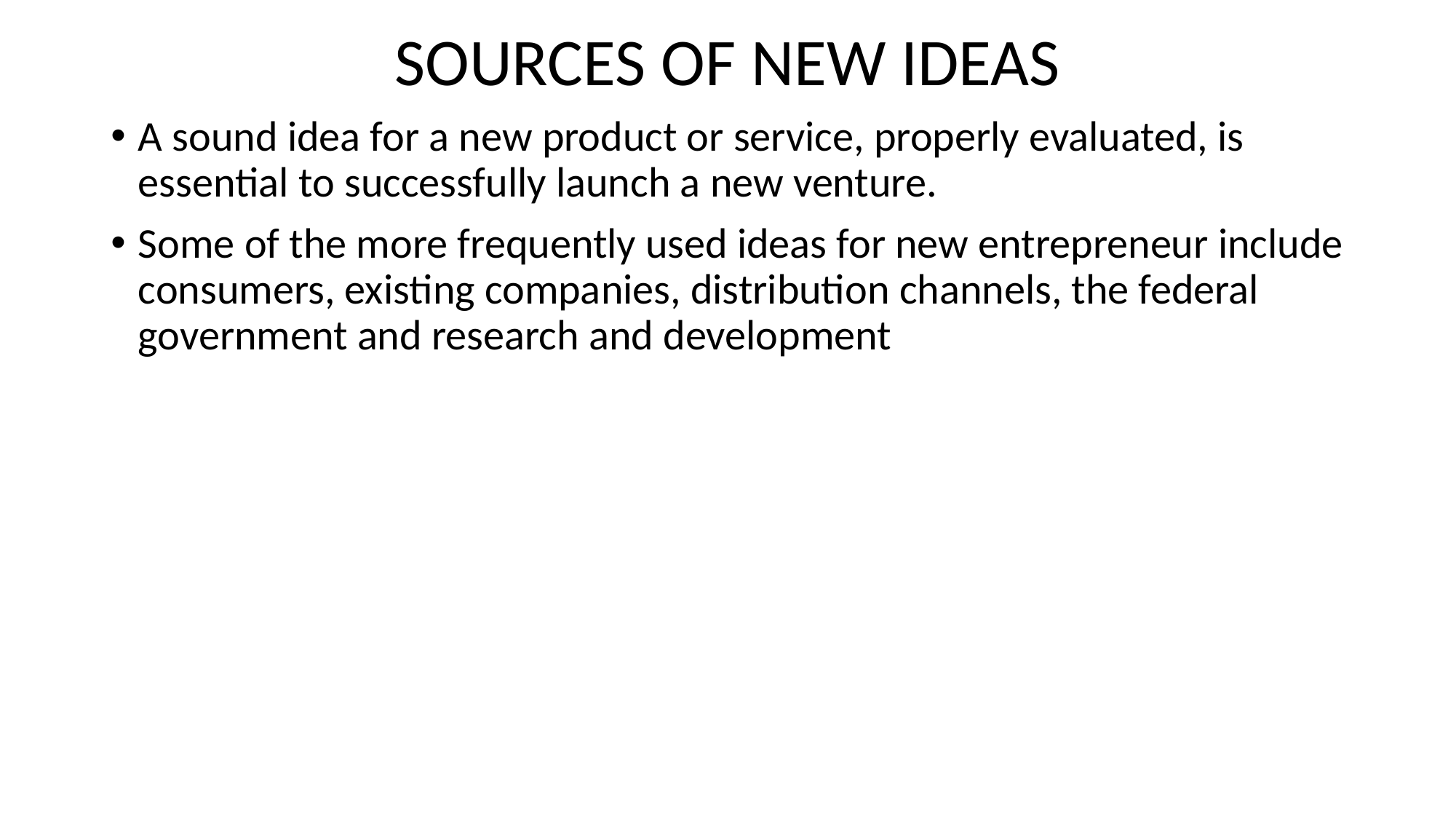

# SOURCES OF NEW IDEAS
A sound idea for a new product or service, properly evaluated, is essential to successfully launch a new venture.
Some of the more frequently used ideas for new entrepreneur include consumers, existing companies, distribution channels, the federal government and research and development